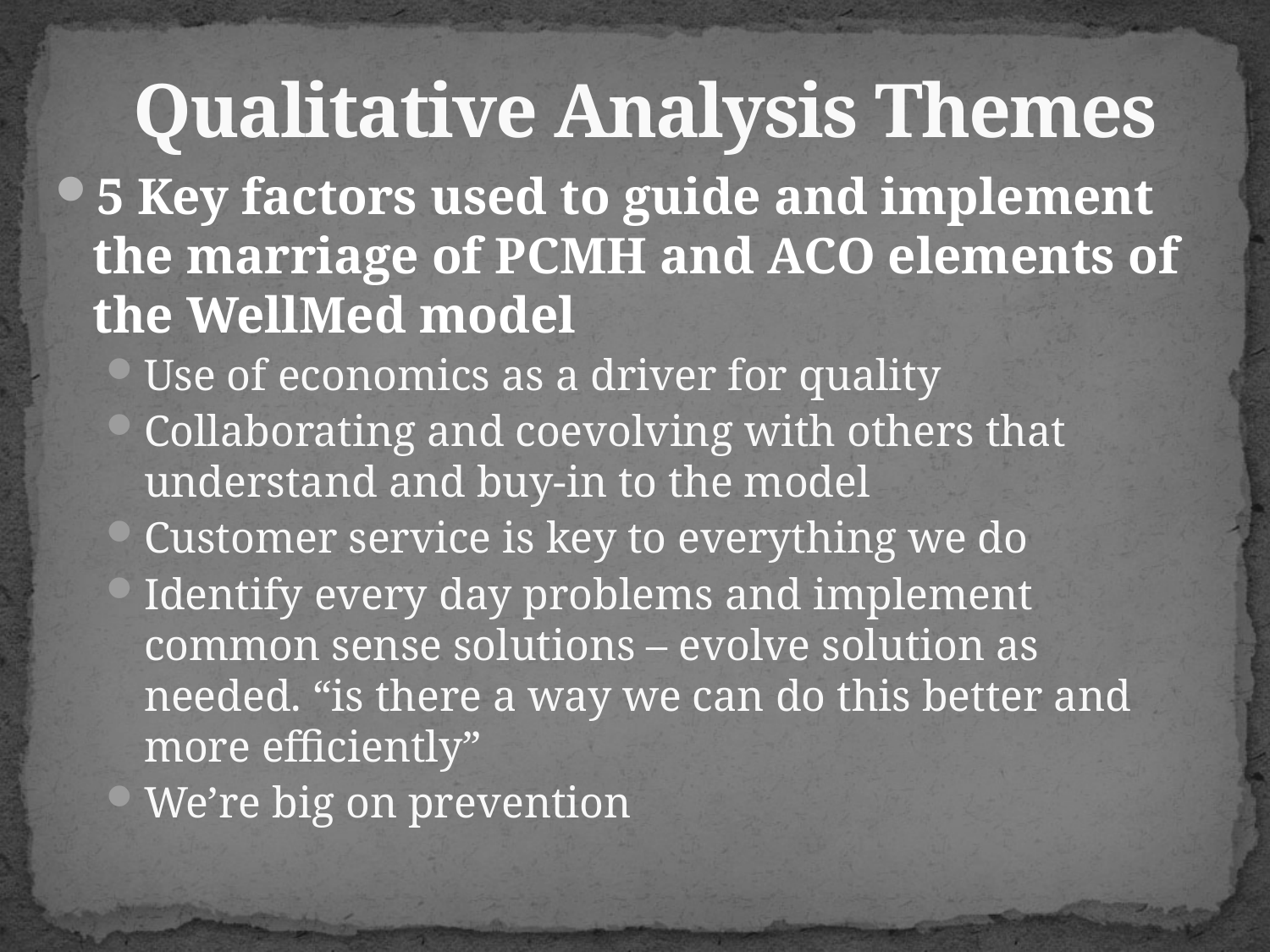

# Qualitative Analysis Themes
5 Key factors used to guide and implement the marriage of PCMH and ACO elements of the WellMed model
Use of economics as a driver for quality
Collaborating and coevolving with others that understand and buy-in to the model
Customer service is key to everything we do
Identify every day problems and implement common sense solutions – evolve solution as needed. “is there a way we can do this better and more efficiently”
We’re big on prevention